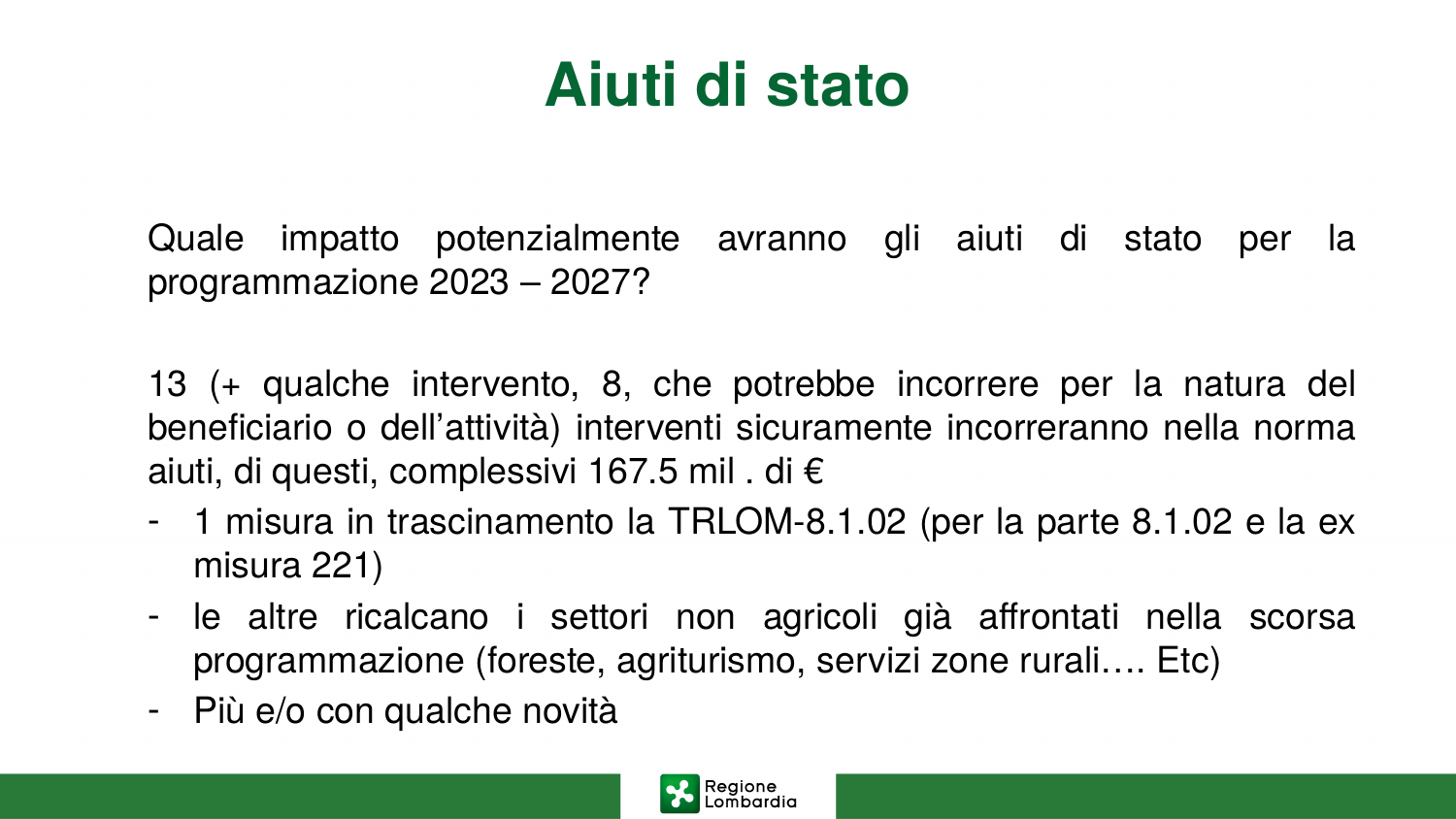

# Aiuti di stato
Quale impatto potenzialmente avranno gli aiuti di stato per la programmazione 2023 – 2027?

13 (+ qualche intervento, 8, che potrebbe incorrere per la natura del beneficiario o dell’attività) interventi sicuramente incorreranno nella norma aiuti, di questi, complessivi 167.5 mil . di €
1 misura in trascinamento la TRLOM-8.1.02 (per la parte 8.1.02 e la ex misura 221)
le altre ricalcano i settori non agricoli già affrontati nella scorsa programmazione (foreste, agriturismo, servizi zone rurali…. Etc)
Più e/o con qualche novità